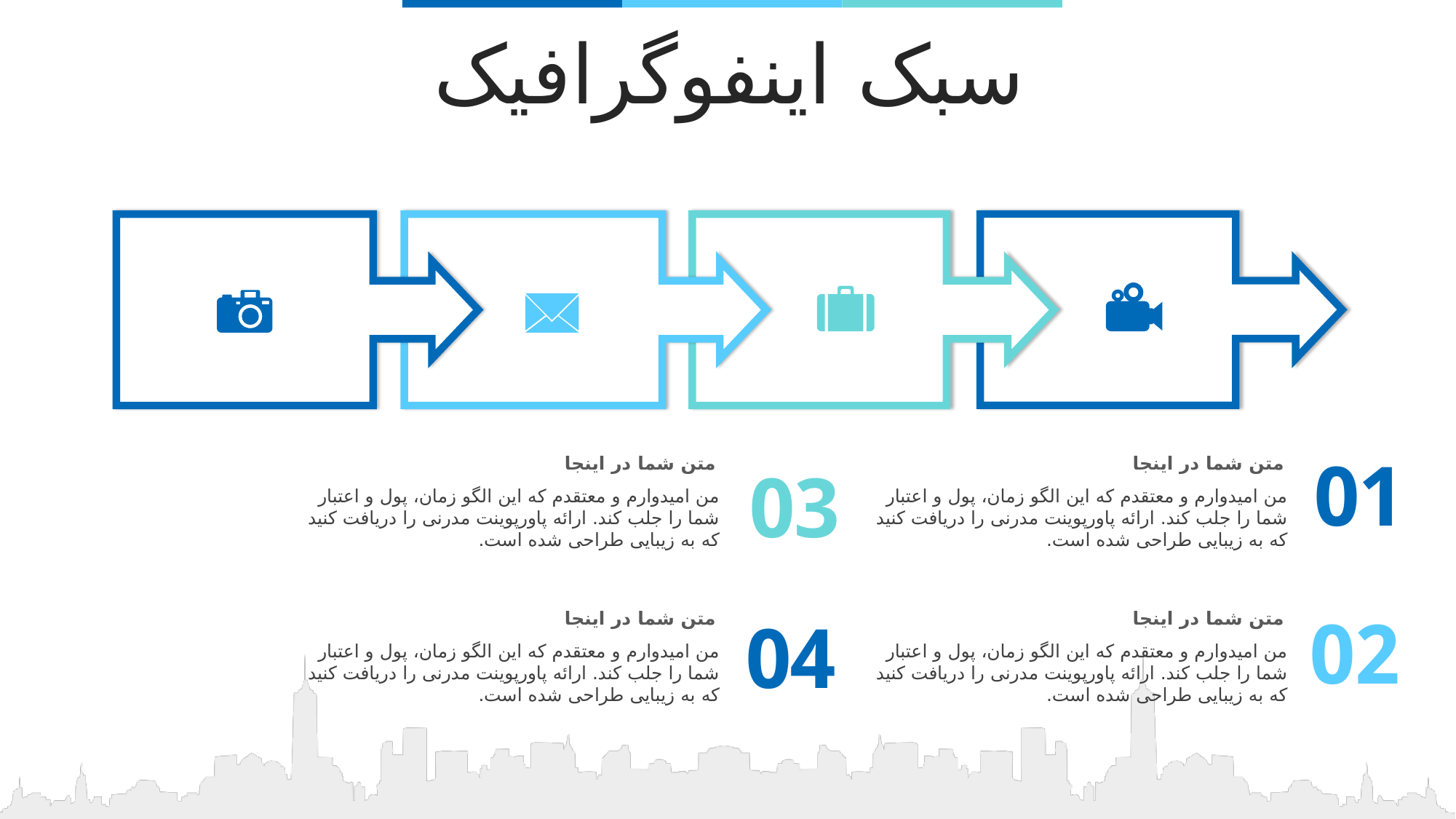

سبک اینفوگرافیک

01
متن شما در اینجا
من امیدوارم و معتقدم که این الگو زمان، پول و اعتبار شما را جلب کند. ارائه پاورپوینت مدرنی را دریافت کنید که به زیبایی طراحی شده است.
متن شما در اینجا
من امیدوارم و معتقدم که این الگو زمان، پول و اعتبار شما را جلب کند. ارائه پاورپوینت مدرنی را دریافت کنید که به زیبایی طراحی شده است.
03
02
متن شما در اینجا
من امیدوارم و معتقدم که این الگو زمان، پول و اعتبار شما را جلب کند. ارائه پاورپوینت مدرنی را دریافت کنید که به زیبایی طراحی شده است.
04
متن شما در اینجا
من امیدوارم و معتقدم که این الگو زمان، پول و اعتبار شما را جلب کند. ارائه پاورپوینت مدرنی را دریافت کنید که به زیبایی طراحی شده است.